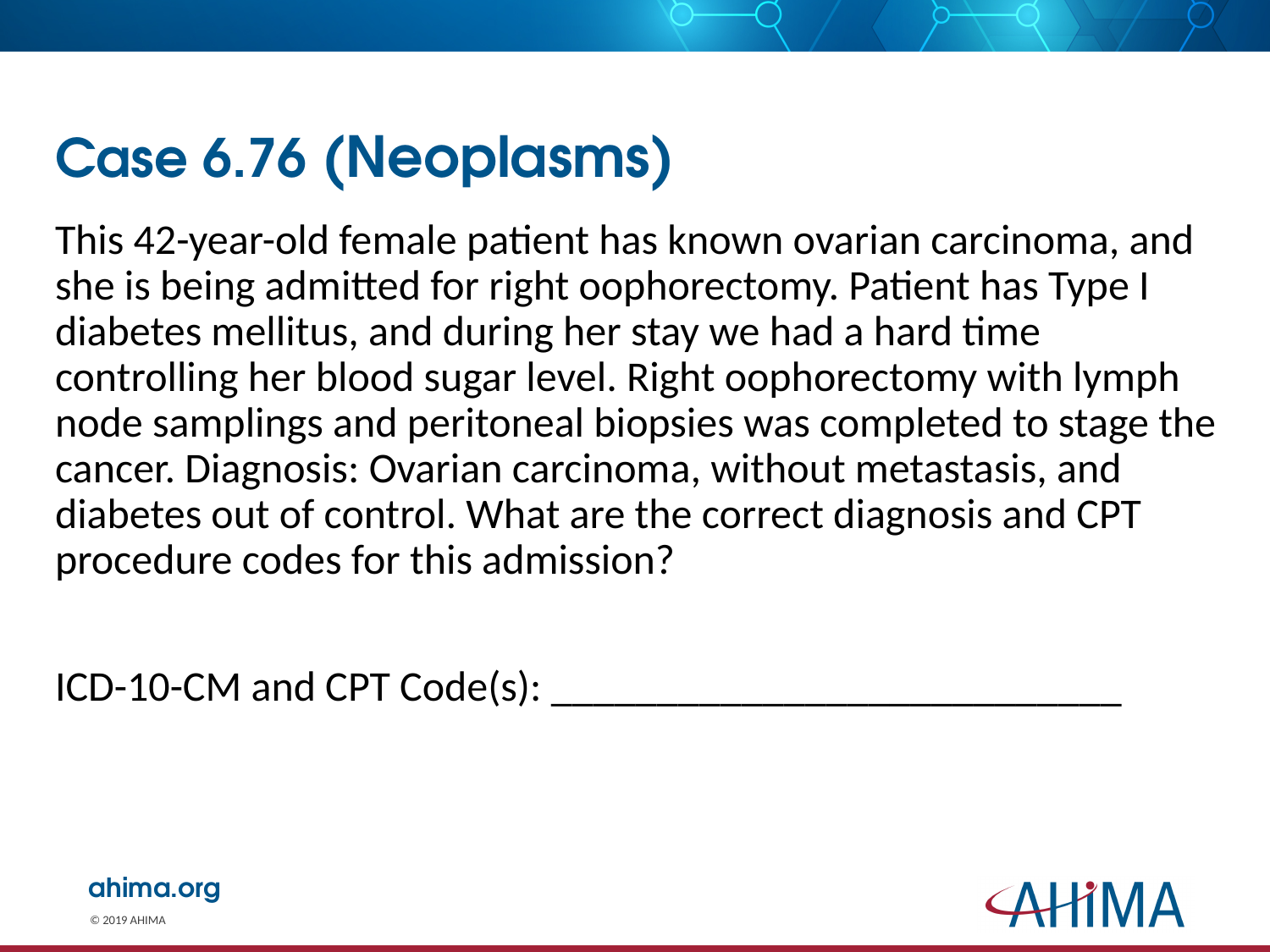

# Case 6.76 (Neoplasms)
This 42-year-old female patient has known ovarian carcinoma, and she is being admitted for right oophorectomy. Patient has Type I diabetes mellitus, and during her stay we had a hard time controlling her blood sugar level. Right oophorectomy with lymph node samplings and peritoneal biopsies was completed to stage the cancer. Diagnosis: Ovarian carcinoma, without metastasis, and diabetes out of control. What are the correct diagnosis and CPT procedure codes for this admission?

ICD-10-CM and CPT Code(s): ___________________________